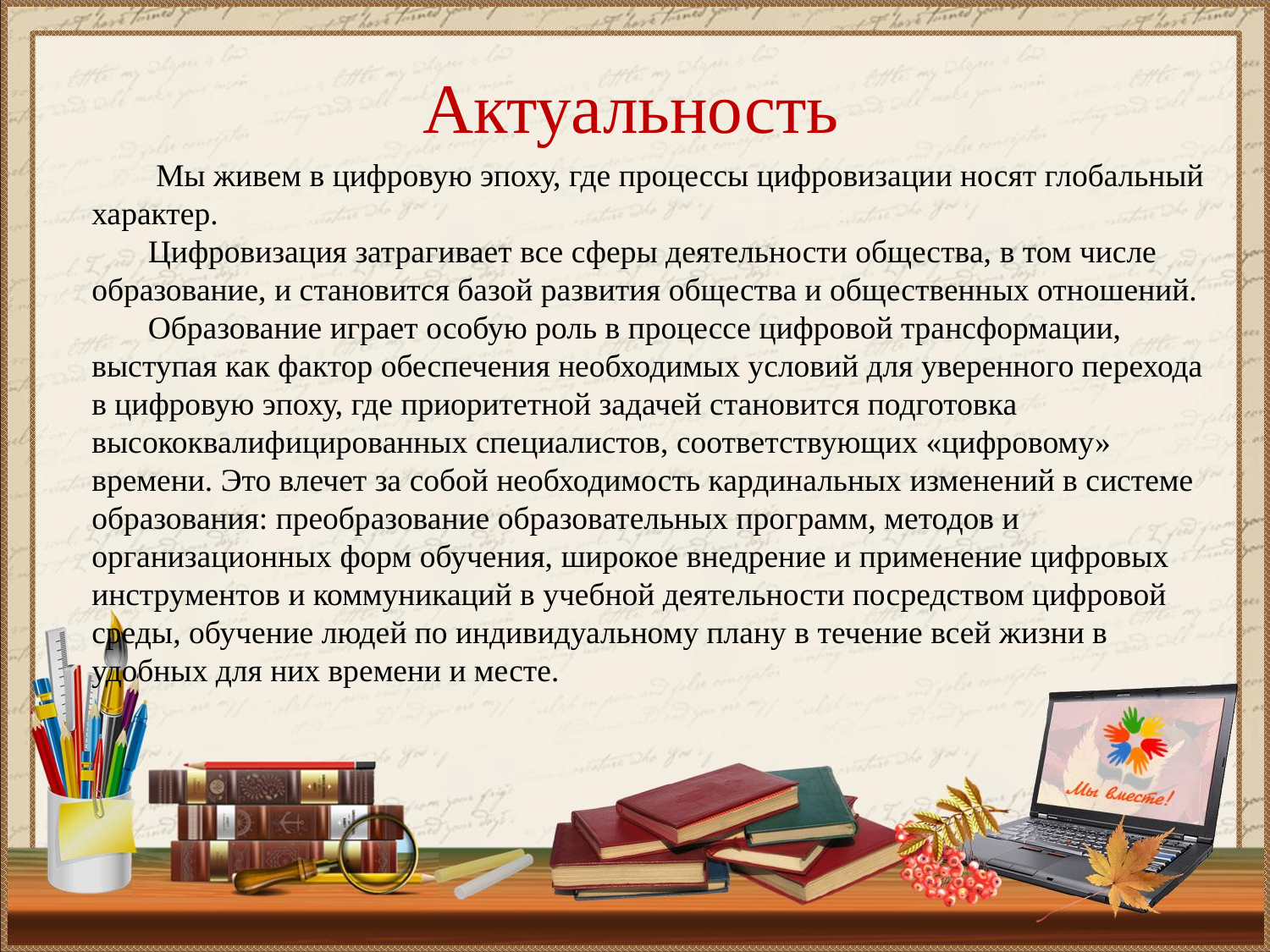

# Актуальность
        Мы живем в цифровую эпоху, где процессы цифровизации носят глобальный характер.
       Цифровизация затрагивает все сферы деятельности общества, в том числе образование, и становится базой развития общества и общественных отношений.
       Образование играет особую роль в процессе цифровой трансформации, выступая как фактор обеспечения необходимых условий для уверенного перехода в цифровую эпоху, где приоритетной задачей становится подготовка высококвалифицированных специалистов, соответствующих «цифровому» времени. Это влечет за собой необходимость кардинальных изменений в системе образования: преобразование образовательных программ, методов и организационных форм обучения, широкое внедрение и применение цифровых инструментов и коммуникаций в учебной деятельности посредством цифровой среды, обучение людей по индивидуальному плану в течение всей жизни в удобных для них времени и месте.